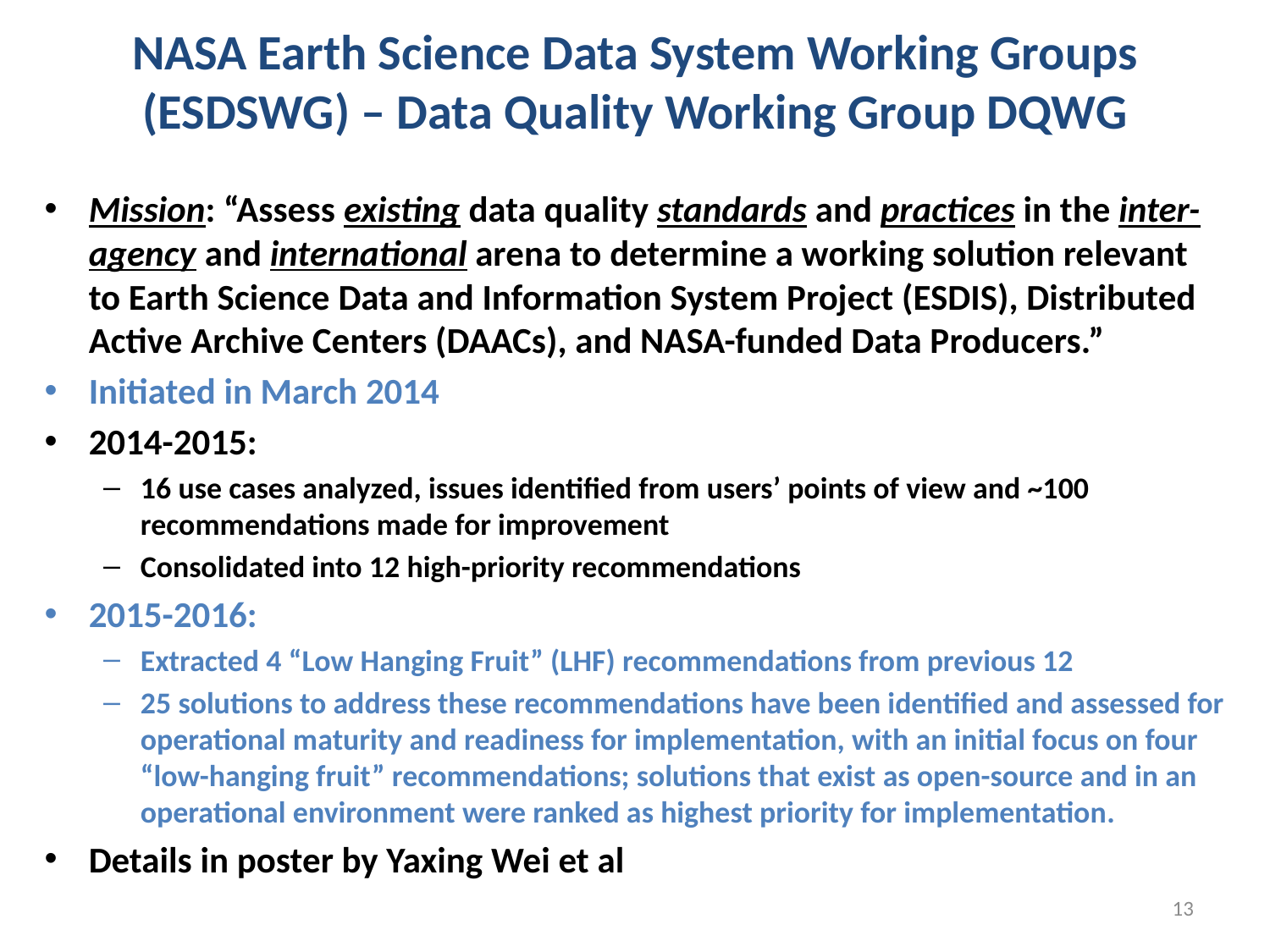

# NASA Earth Science Data System Working Groups (ESDSWG) – Data Quality Working Group DQWG
Mission: “Assess existing data quality standards and practices in the inter-agency and international arena to determine a working solution relevant to Earth Science Data and Information System Project (ESDIS), Distributed Active Archive Centers (DAACs), and NASA-funded Data Producers.”
Initiated in March 2014
2014-2015:
16 use cases analyzed, issues identified from users’ points of view and ~100 recommendations made for improvement
Consolidated into 12 high-priority recommendations
2015-2016:
Extracted 4 “Low Hanging Fruit” (LHF) recommendations from previous 12
25 solutions to address these recommendations have been identified and assessed for operational maturity and readiness for implementation, with an initial focus on four “low-hanging fruit” recommendations; solutions that exist as open-source and in an operational environment were ranked as highest priority for implementation.
Details in poster by Yaxing Wei et al
13